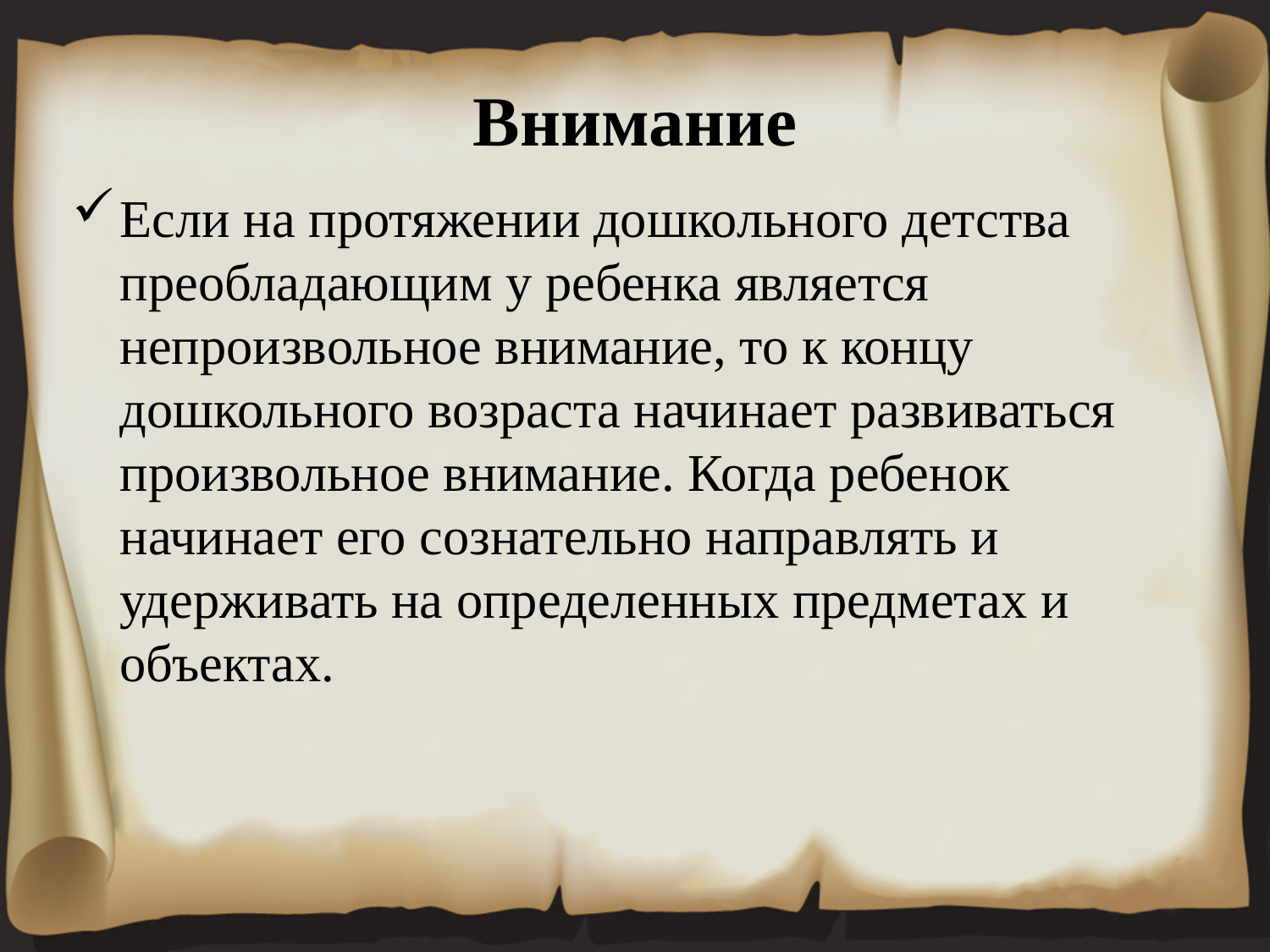

# Внимание
Если на протяжении дошкольного детства преобладающим у ребенка является непроизвольное внимание, то к концу дошкольного возраста начинает развиваться произвольное внимание. Когда ребенок начинает его сознательно направлять и удерживать на определенных предметах и объектах.